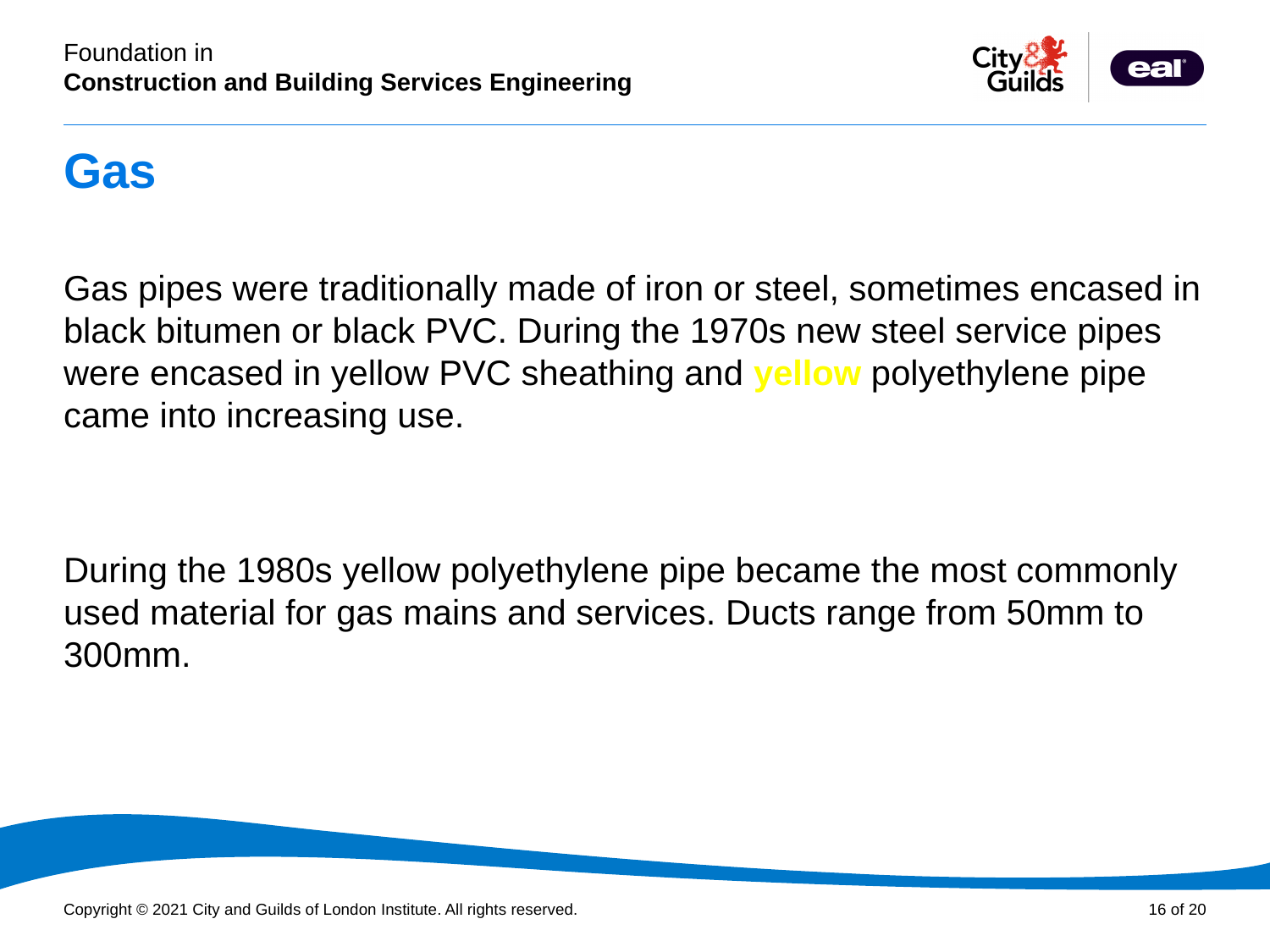

# Gas
Gas pipes were traditionally made of iron or steel, sometimes encased in black bitumen or black PVC. During the 1970s new steel service pipes were encased in yellow PVC sheathing and yellow polyethylene pipe came into increasing use.

During the 1980s yellow polyethylene pipe became the most commonly used material for gas mains and services. Ducts range from 50mm to 300mm.